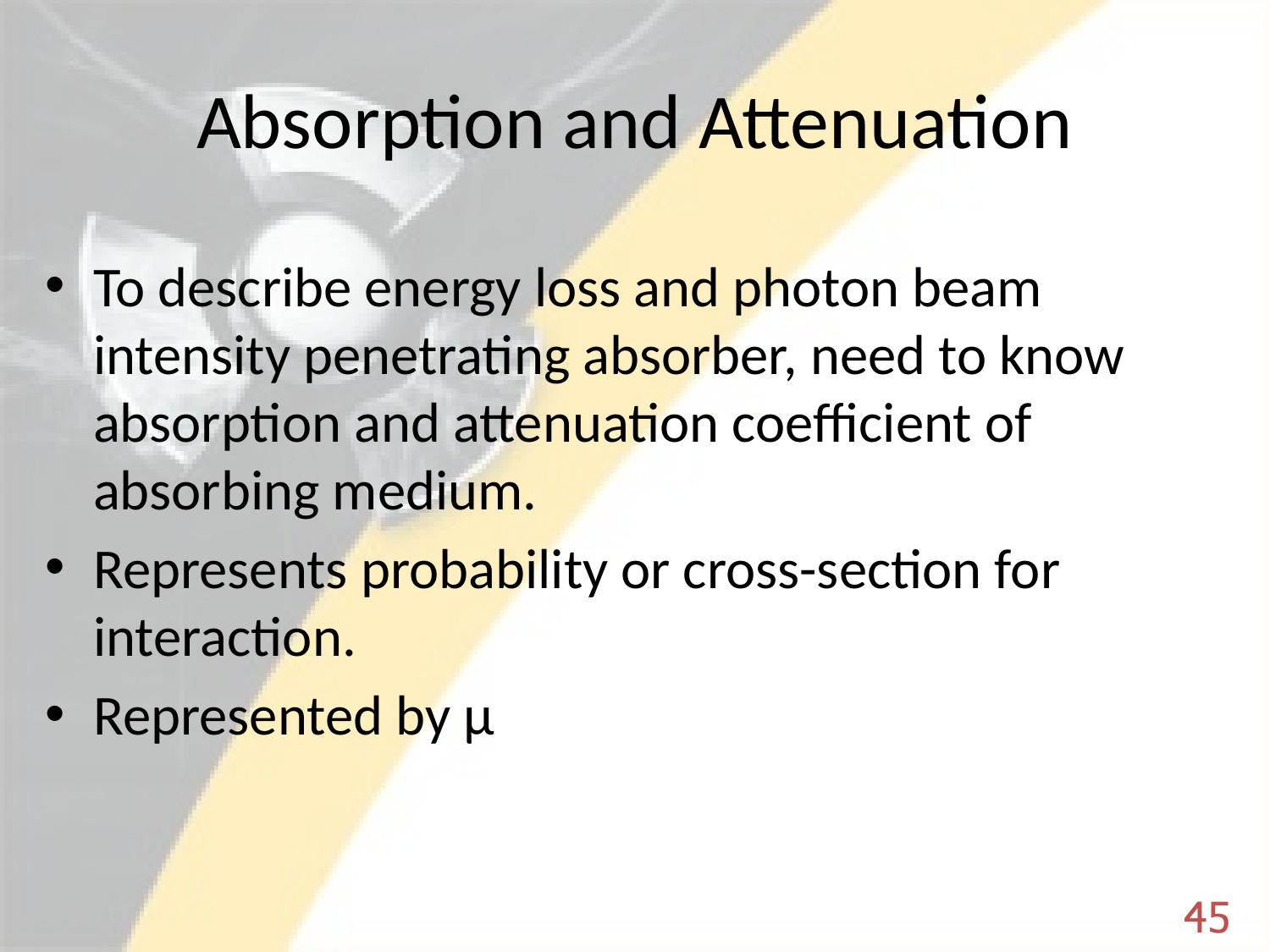

# Absorption and Attenuation
To describe energy loss and photon beam intensity penetrating absorber, need to know absorption and attenuation coefficient of absorbing medium.
Represents probability or cross-section for interaction.
Represented by µ